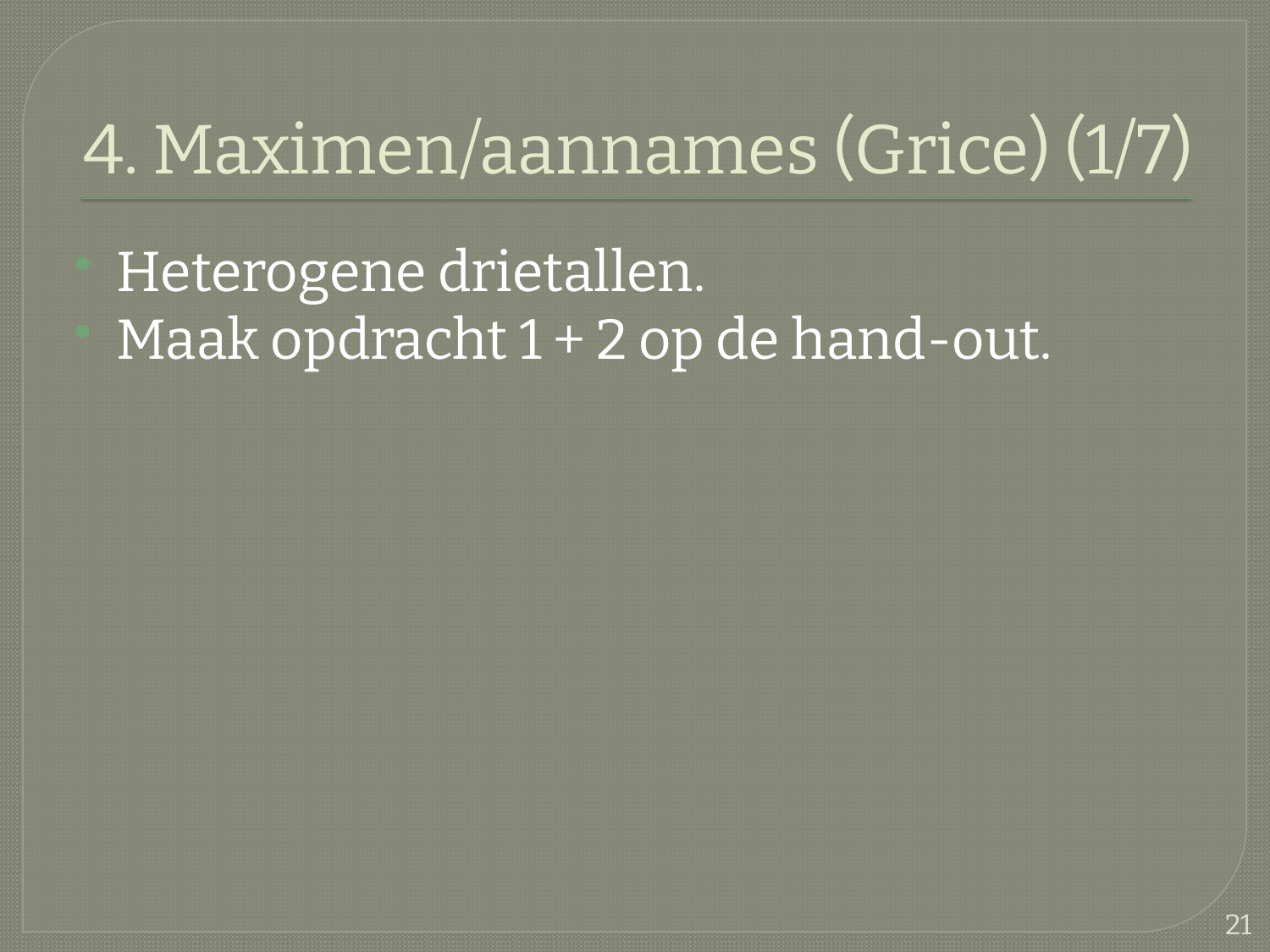

# 4. Maximen/aannames (Grice) (1/7)
Heterogene drietallen.
Maak opdracht 1 + 2 op de hand-out.

21